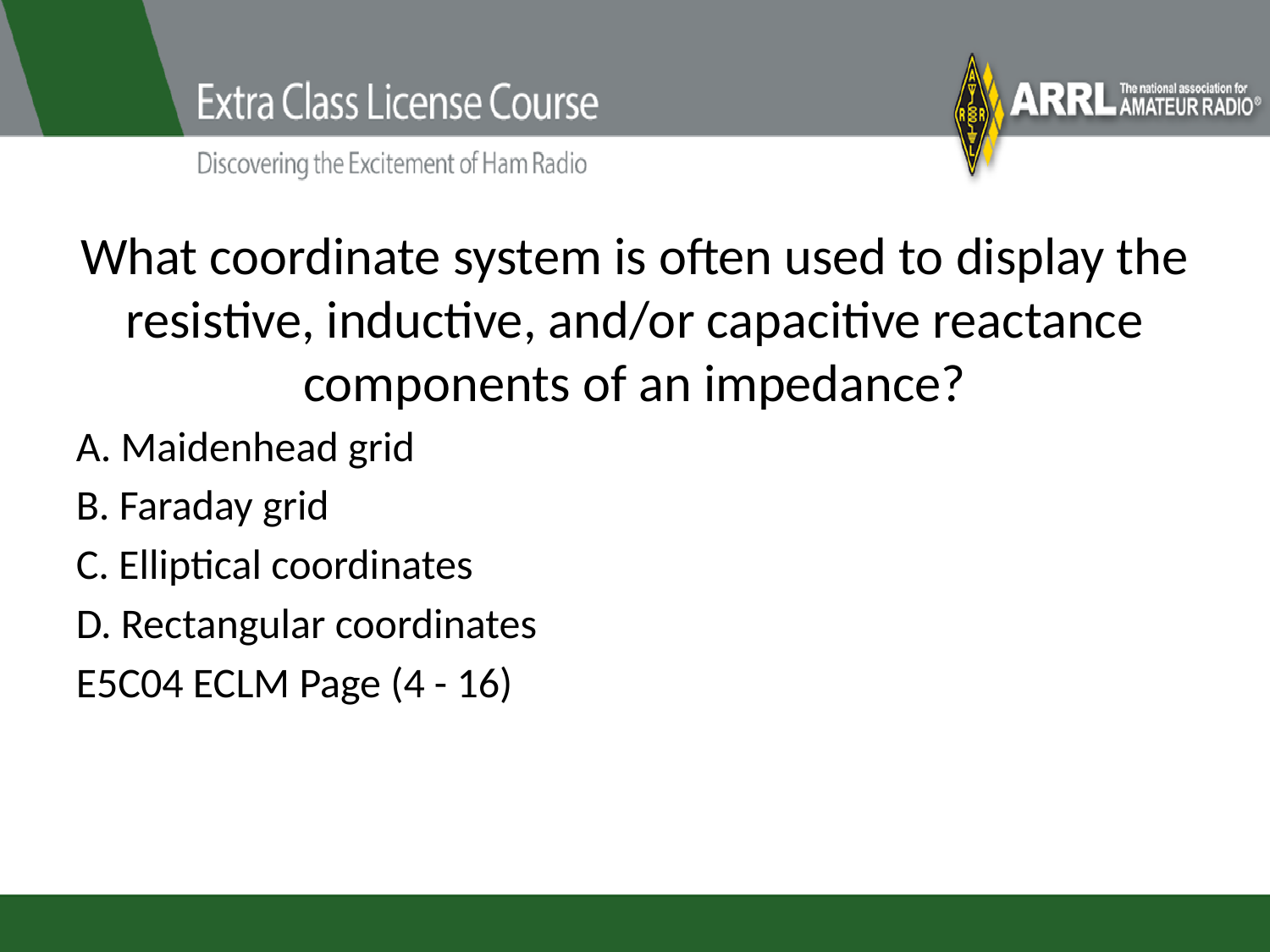

# What coordinate system is often used to display the resistive, inductive, and/or capacitive reactance components of an impedance?
A. Maidenhead grid
B. Faraday grid
C. Elliptical coordinates
D. Rectangular coordinates
E5C04 ECLM Page (4 - 16)